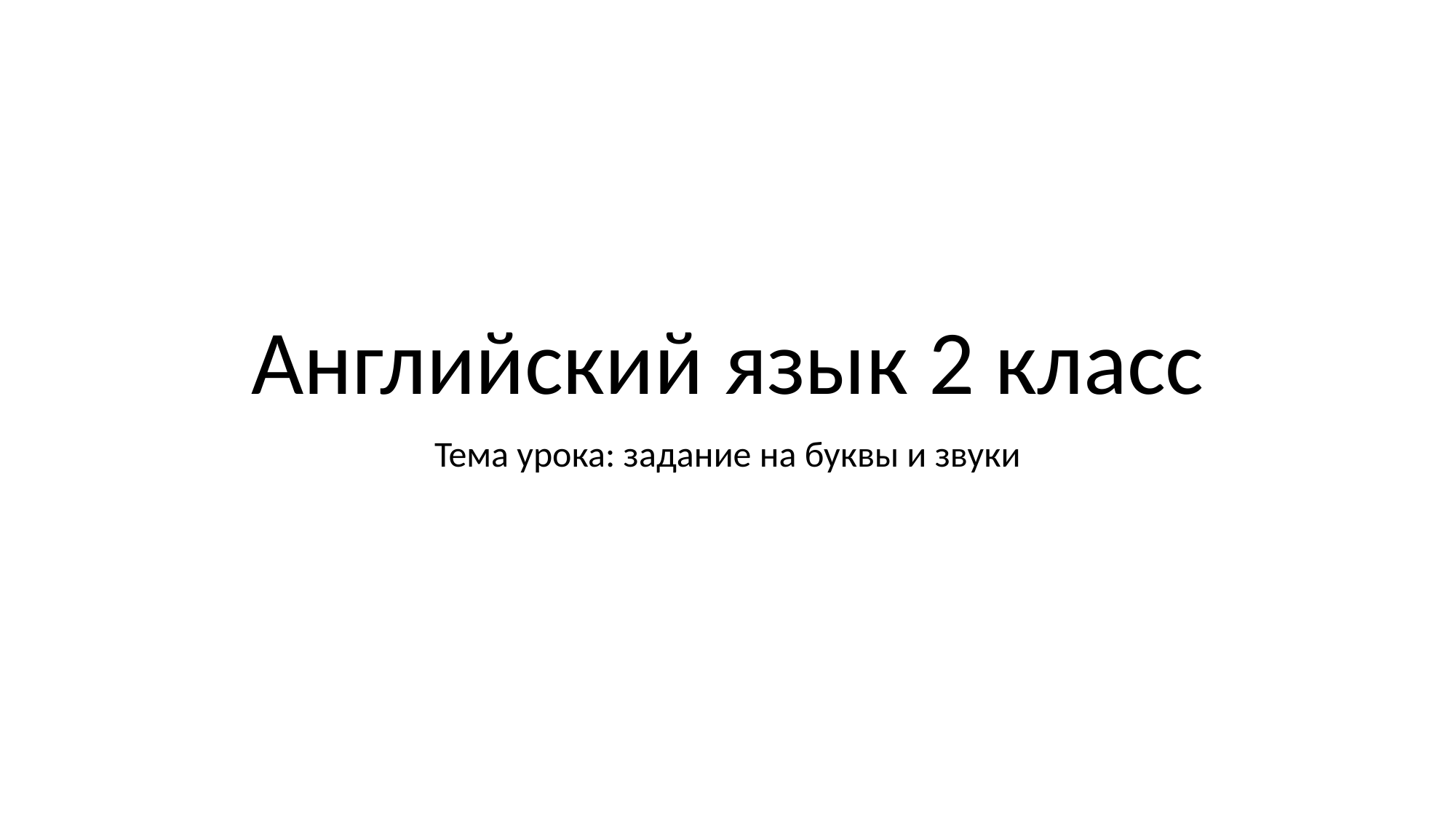

# Английский язык 2 класс
Тема урока: задание на буквы и звуки